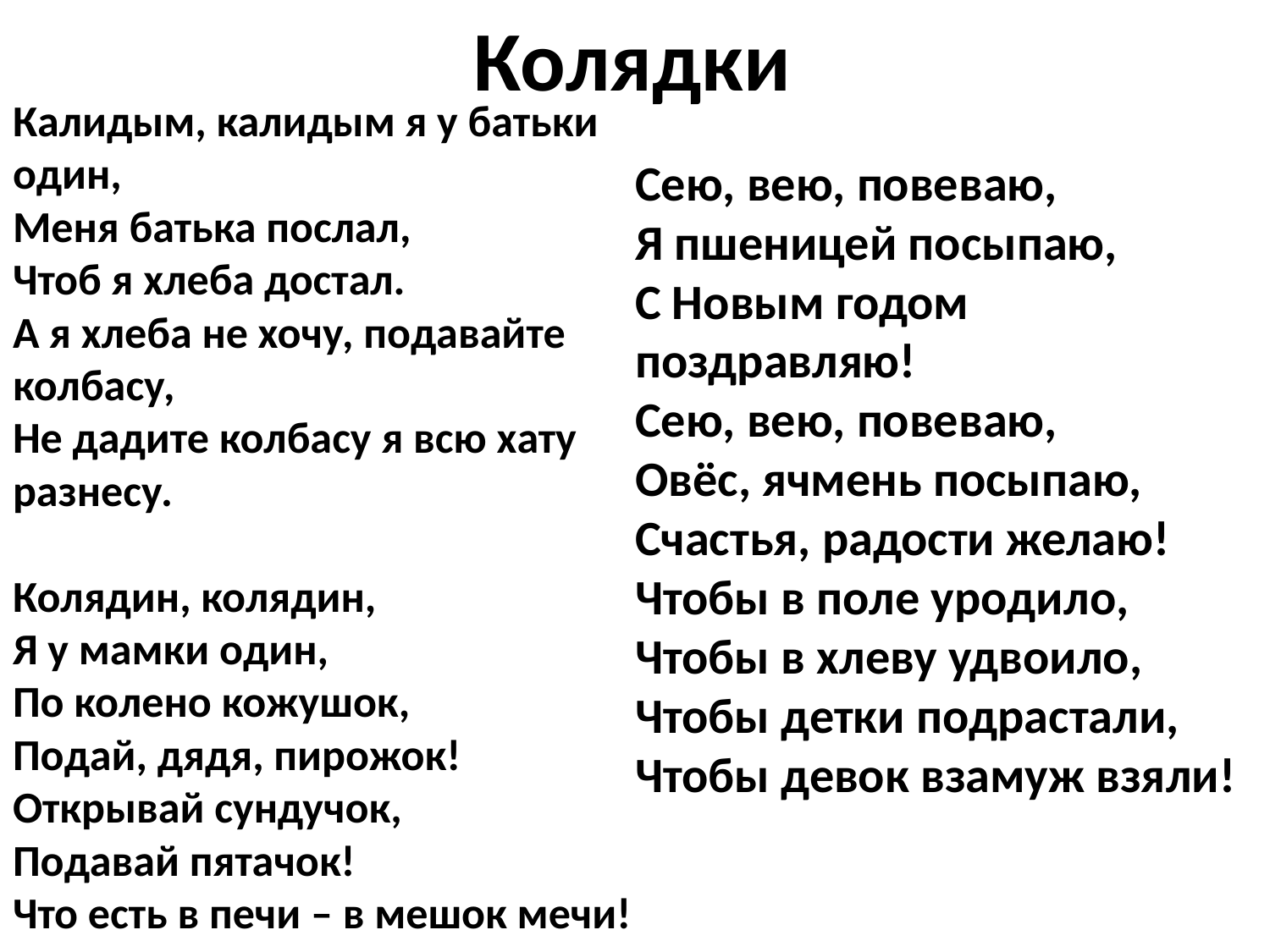

Колядки
Калидым, калидым я у батьки один,
Меня батька послал,
Чтоб я хлеба достал.
А я хлеба не хочу, подавайте колбасу,
Не дадите колбасу я всю хату разнесу.
Колядин, колядин, 
Я у мамки один, 
По колено кожушок, 
Подай, дядя, пирожок! 
Открывай сундучок, 
Подавай пятачок! 
Что есть в печи – в мешок мечи!

Сею, вею, повеваю,
Я пшеницей посыпаю,
С Новым годом поздравляю!
Сею, вею, повеваю,
Овёс, ячмень посыпаю,
Счастья, радости желаю!
Чтобы в поле уродило,
Чтобы в хлеву удвоило,
Чтобы детки подрастали,
Чтобы девок взамуж взяли!
#